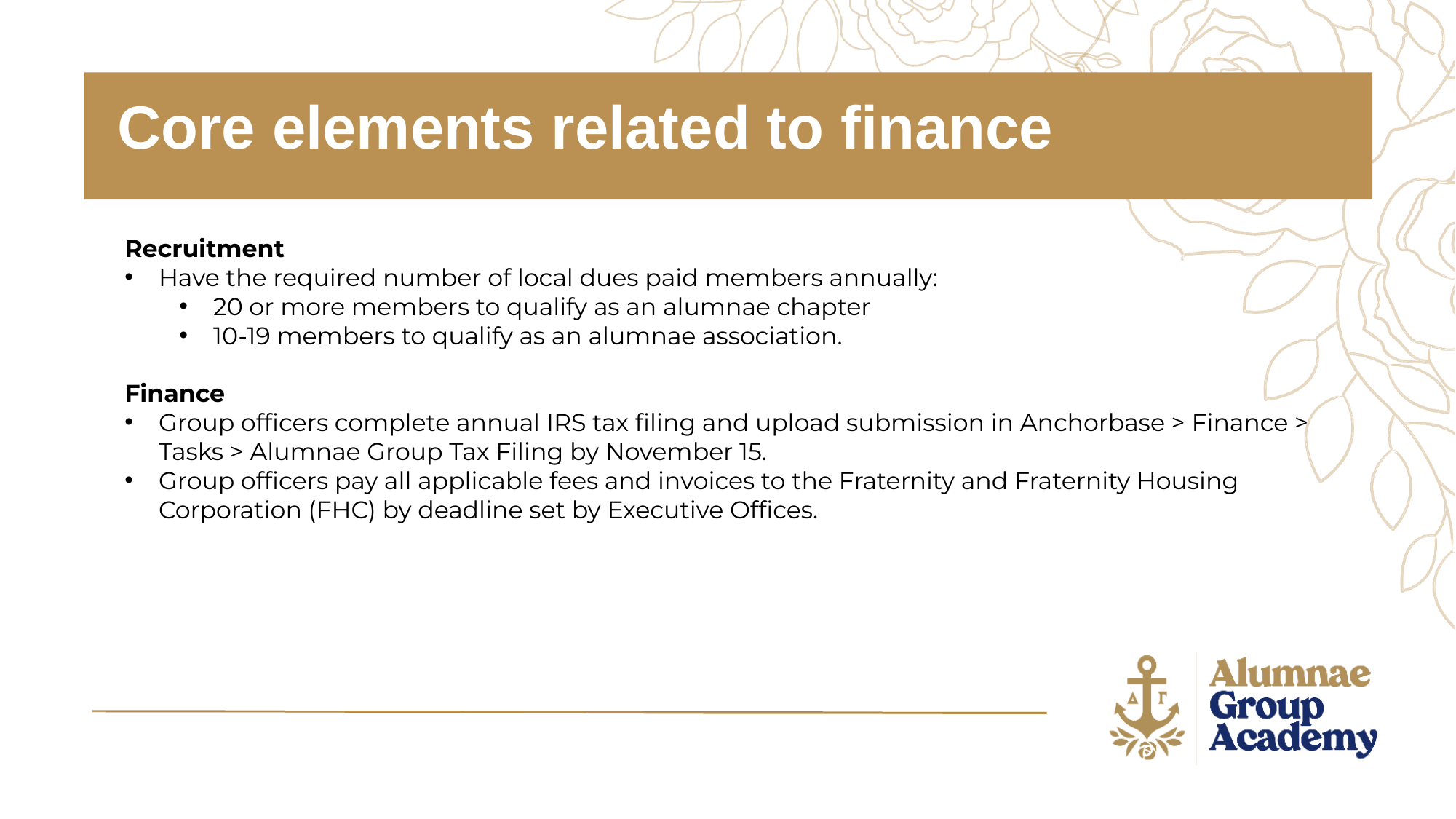

Core elements related to finance
Recruitment
Have the required number of local dues paid members annually:
20 or more members to qualify as an alumnae chapter
10-19 members to qualify as an alumnae association.

Finance
Group officers complete annual IRS tax filing and upload submission in Anchorbase > Finance > Tasks > Alumnae Group Tax Filing by November 15.
Group officers pay all applicable fees and invoices to the Fraternity and Fraternity Housing Corporation (FHC) by deadline set by Executive Offices.